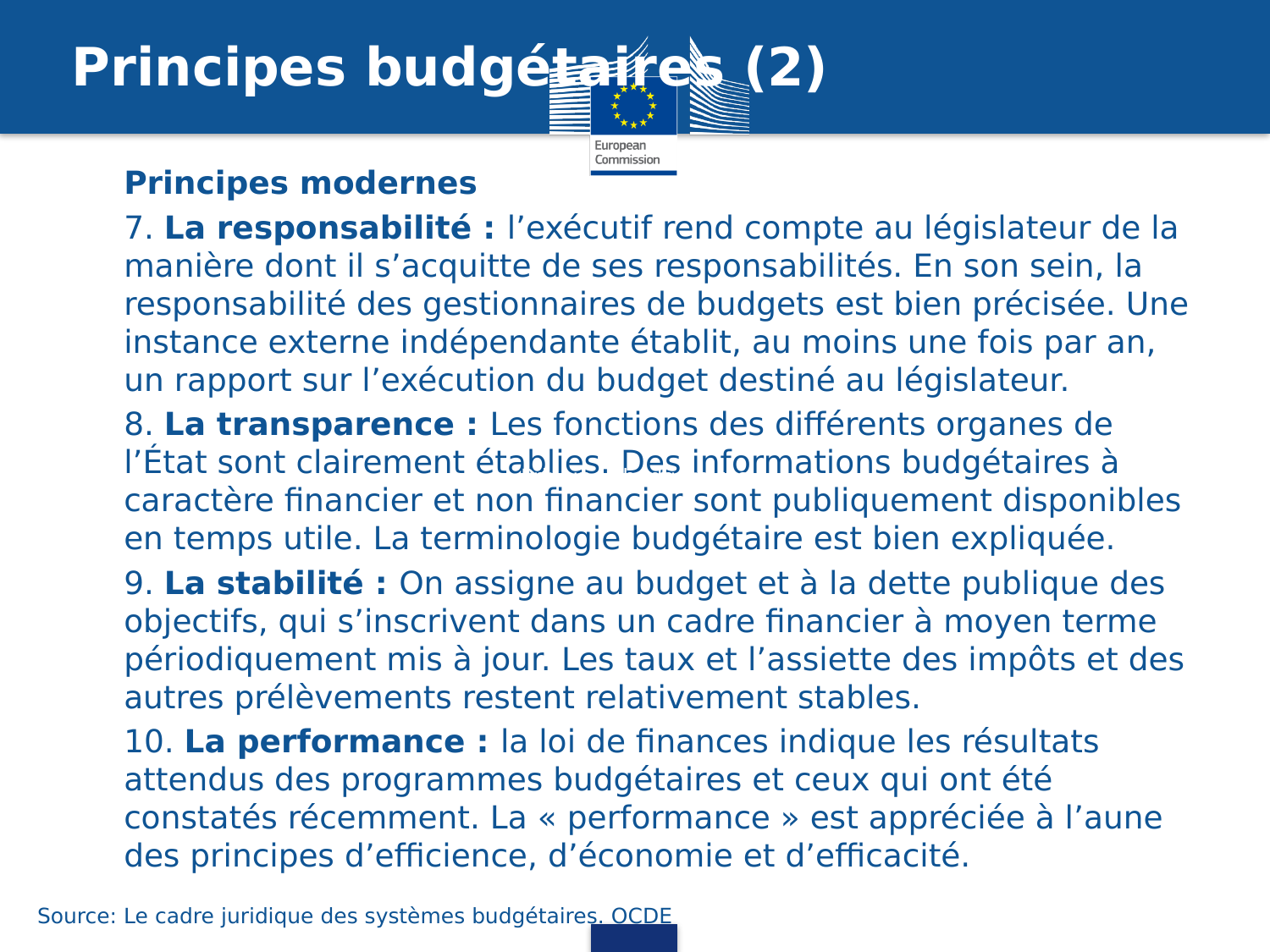

# Principes budgétaires (2)
Principes modernes
7. La responsabilité : l’exécutif rend compte au législateur de la manière dont il s’acquitte de ses responsabilités. En son sein, la responsabilité des gestionnaires de budgets est bien précisée. Une instance externe indépendante établit, au moins une fois par an, un rapport sur l’exécution du budget destiné au législateur.
8. La transparence : Les fonctions des différents organes de l’État sont clairement établies. Des informations budgétaires à caractère financier et non financier sont publiquement disponibles en temps utile. La terminologie budgétaire est bien expliquée.
9. La stabilité : On assigne au budget et à la dette publique des objectifs, qui s’inscrivent dans un cadre financier à moyen terme périodiquement mis à jour. Les taux et l’assiette des impôts et des autres prélèvements restent relativement stables.
10. La performance : la loi de finances indique les résultats attendus des programmes budgétaires et ceux qui ont été constatés récemment. La « performance » est appréciée à l’aune des principes d’efficience, d’économie et d’efficacité.

Principes budgétaires
Source: Le cadre juridique des systèmes budgétaires. OCDE